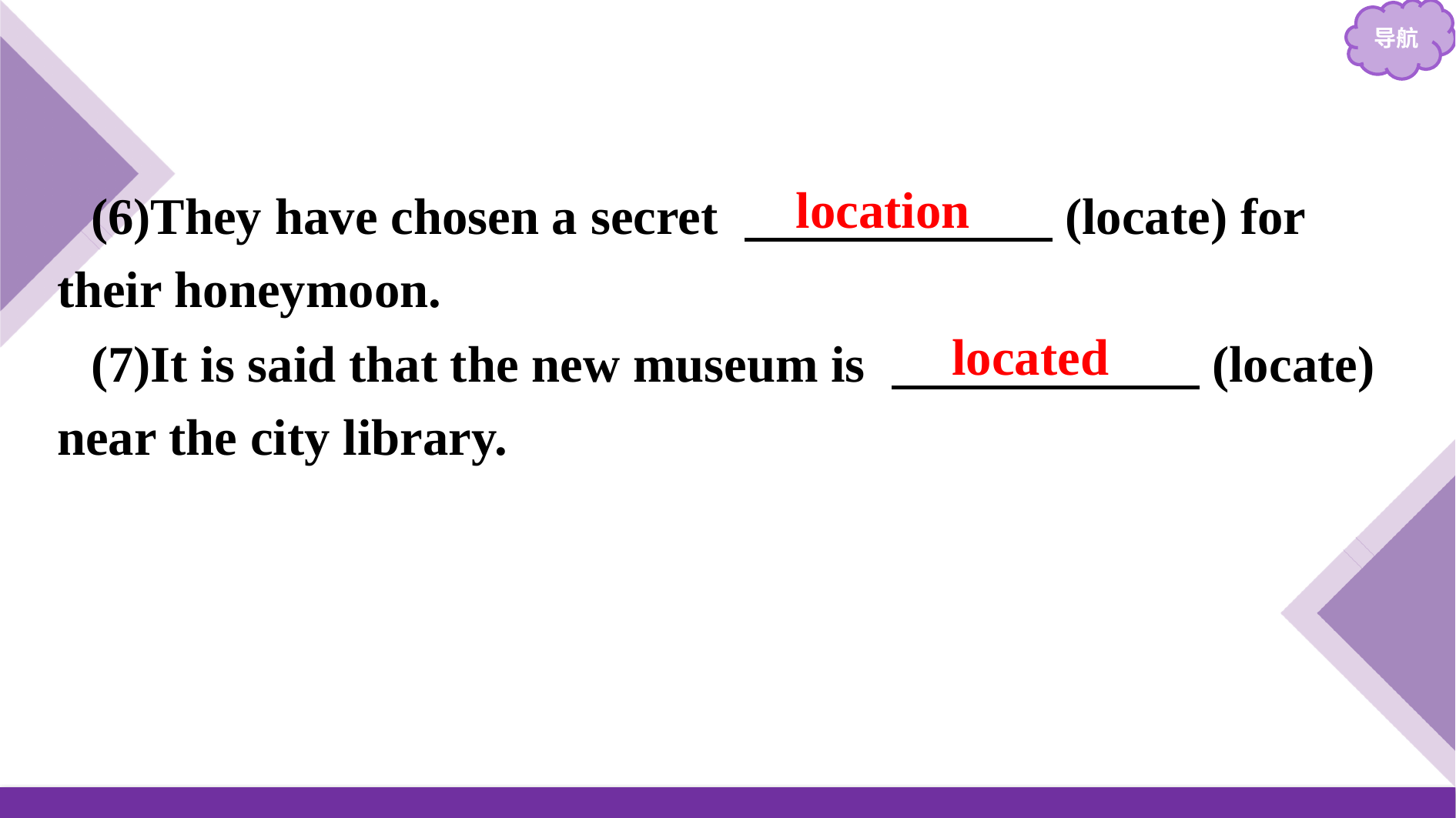

(6)They have chosen a secret 　　　　　　(locate) for their honeymoon.
(7)It is said that the new museum is 　　　　　　(locate) near the city library.
location
located